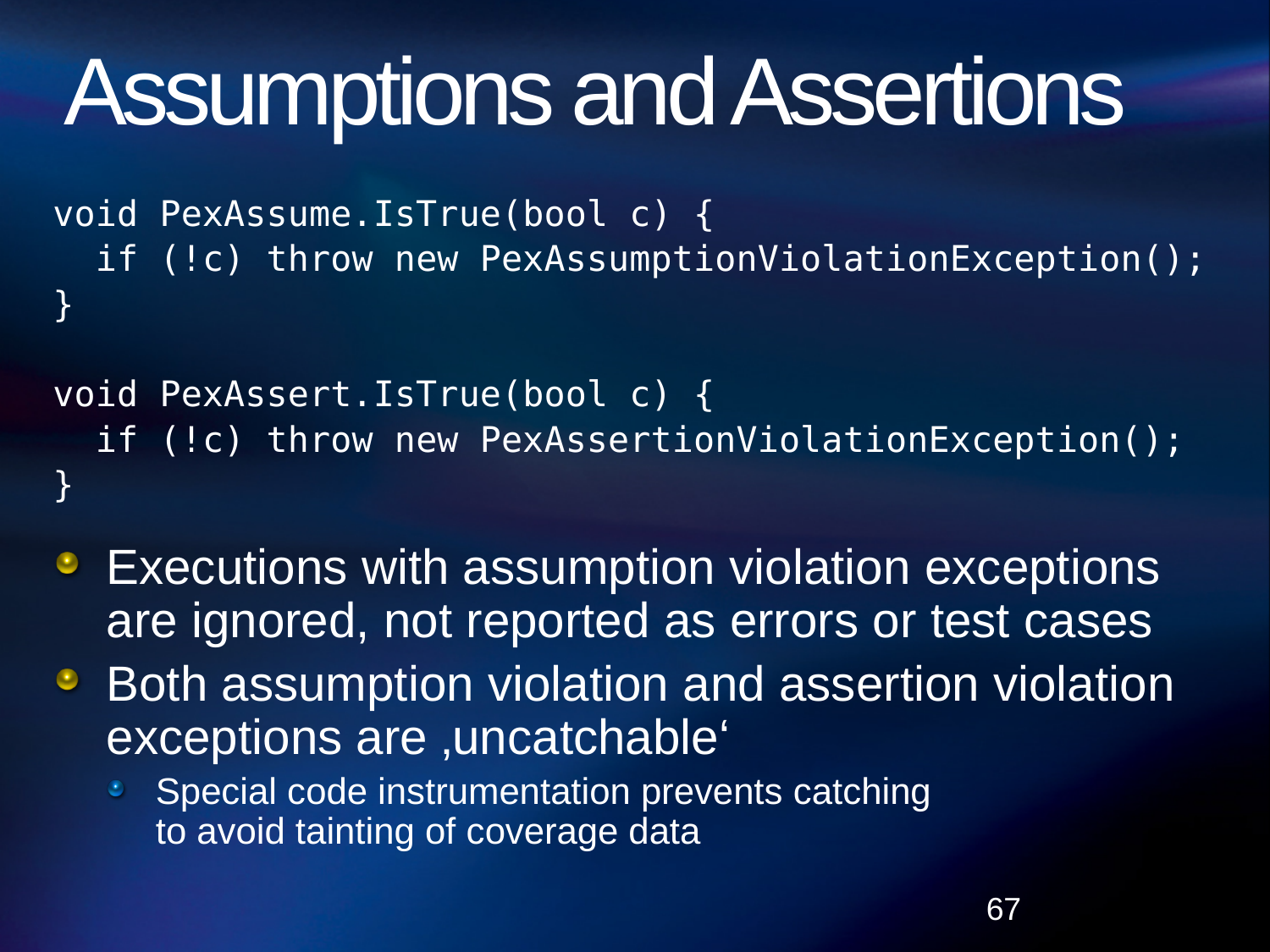

# Assumptions and Assertions
void PexAssume.IsTrue(bool c) {
  if (!c) throw new PexAssumptionViolationException();
}

void PexAssert.IsTrue(bool c) {
  if (!c) throw new PexAssertionViolationException();
}

Executions with assumption violation exceptions are ignored, not reported as errors or test cases
Both assumption violation and assertion violation exceptions are ‚uncatchable‘
Special code instrumentation prevents catching
to avoid tainting of coverage data

67